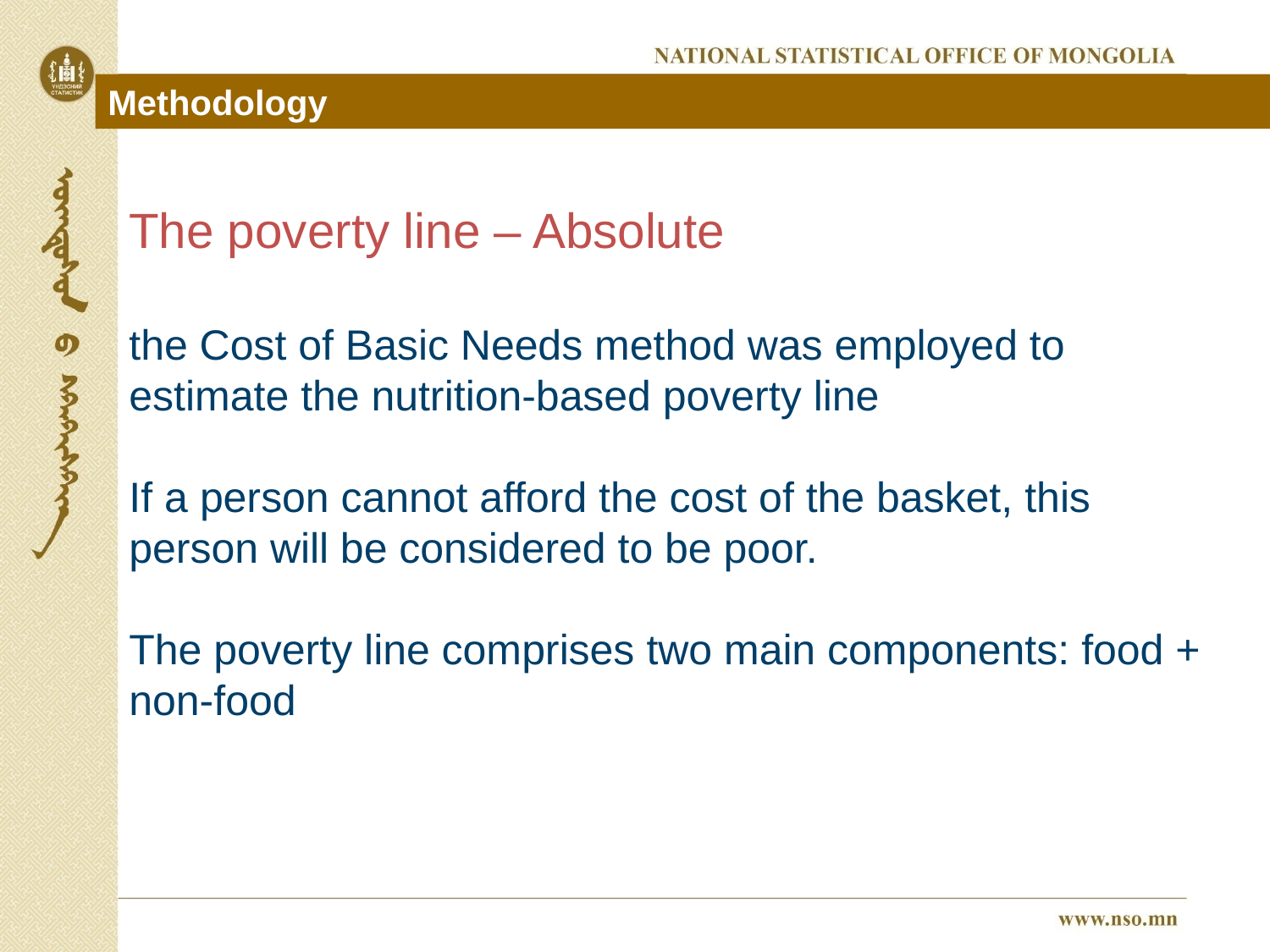

Methodology
# The poverty line – Absolute the Cost of Basic Needs method was employed to estimate the nutrition-based poverty line If a person cannot afford the cost of the basket, this person will be considered to be poor. The poverty line comprises two main components: food + non-food